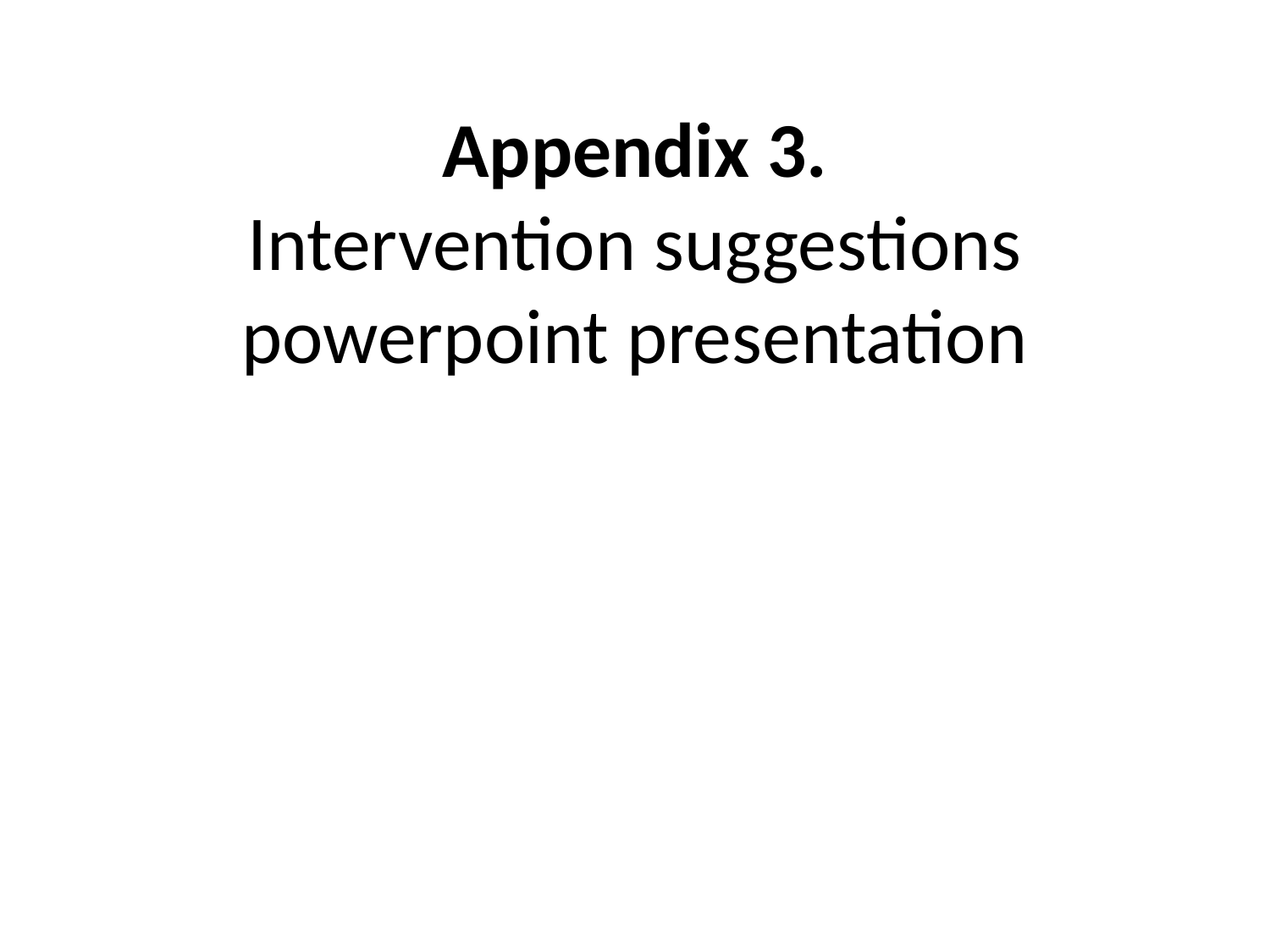

# Appendix 3. Intervention suggestions powerpoint presentation